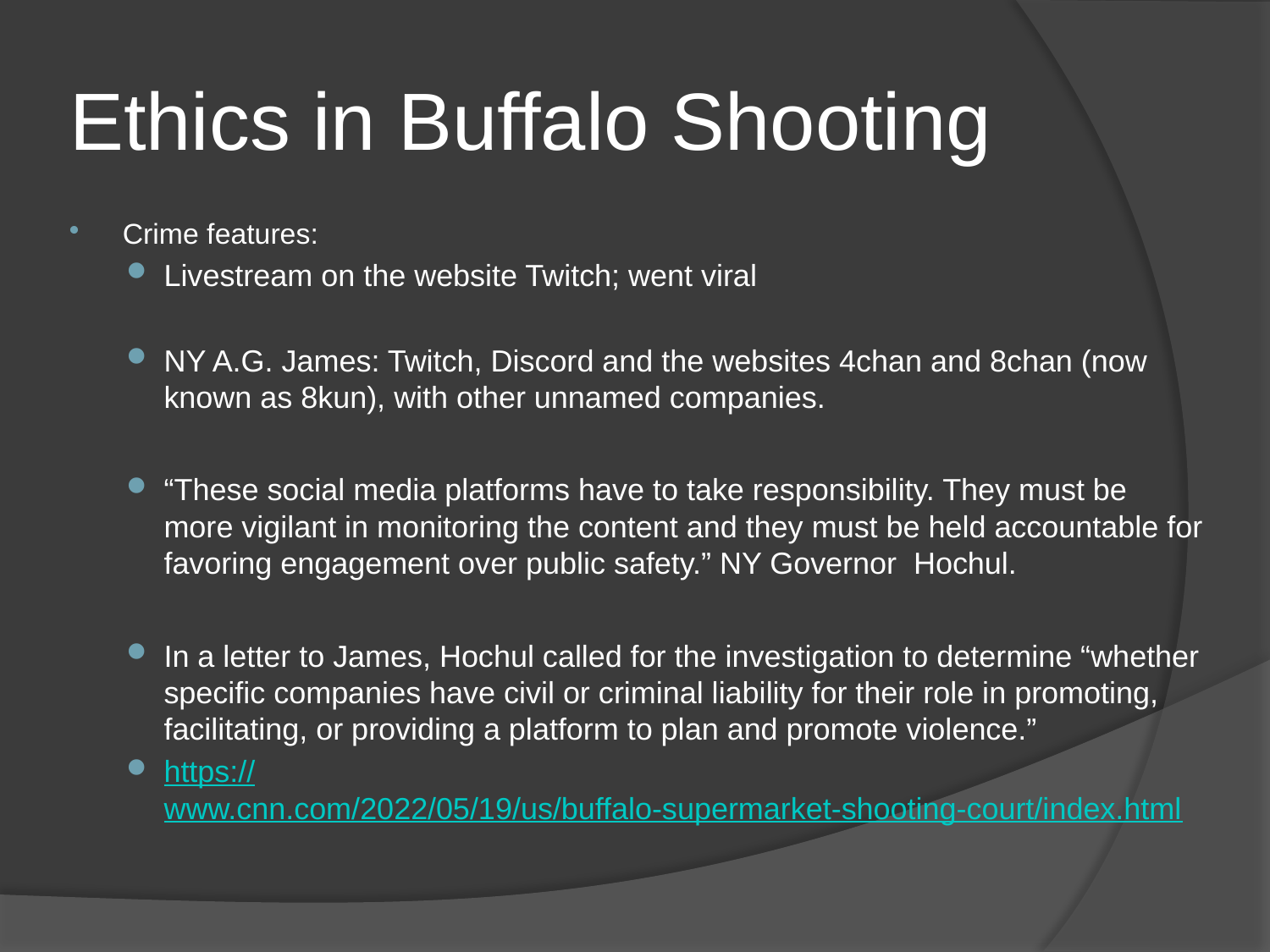

# Ethics in Buffalo Shooting

Crime features:
Livestream on the website Twitch; went viral

NY A.G. James: Twitch, Discord and the websites 4chan and 8chan (now known as 8kun), with other unnamed companies.

“These social media platforms have to take responsibility. They must be more vigilant in monitoring the content and they must be held accountable for favoring engagement over public safety.” NY Governor  Hochul.

In a letter to James, Hochul called for the investigation to determine “whether specific companies have civil or criminal liability for their role in promoting, facilitating, or providing a platform to plan and promote violence.”
https://www.cnn.com/2022/05/19/us/buffalo-supermarket-shooting-court/index.html